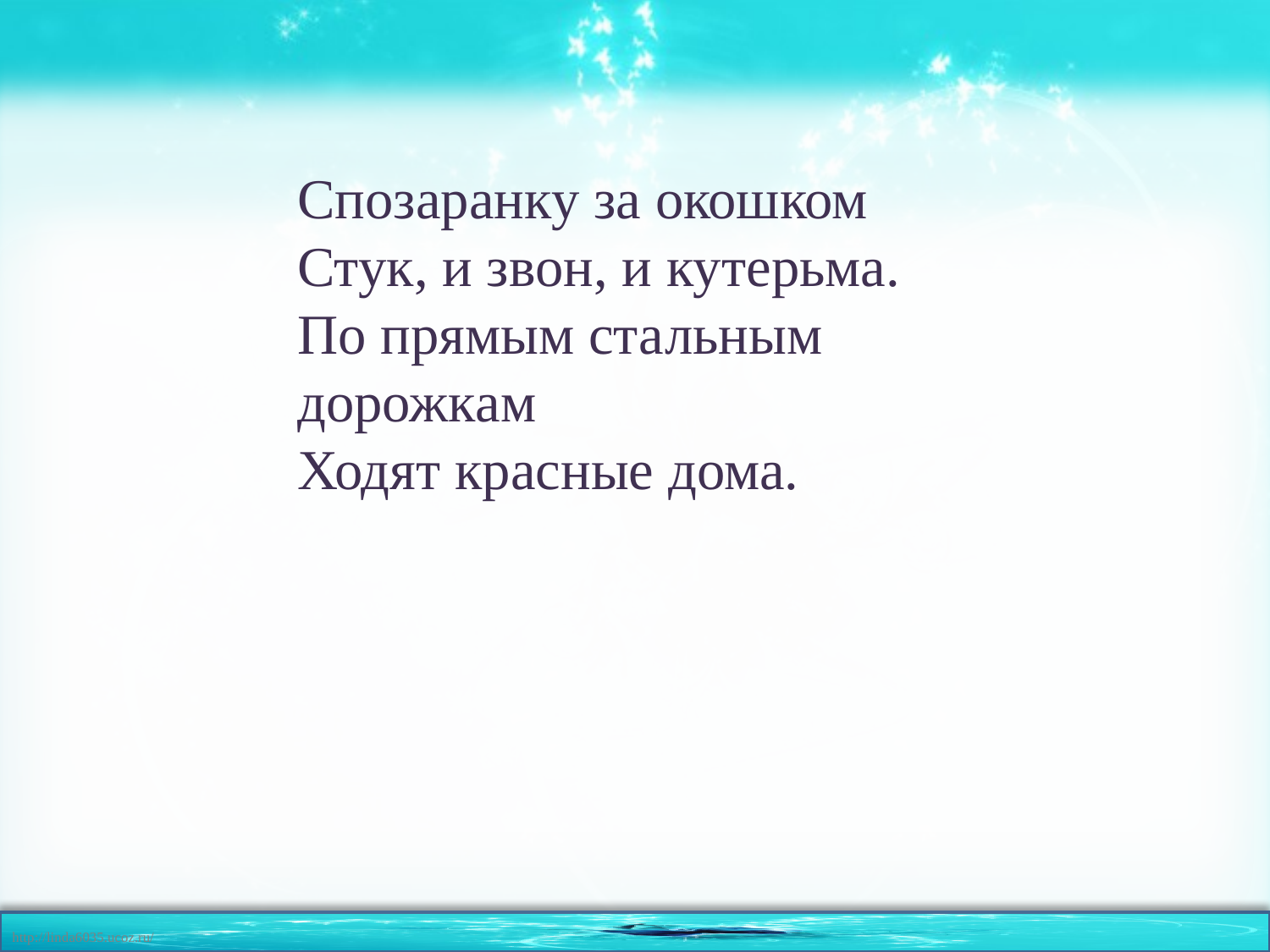

Спозаранку за окошком
Стук, и звон, и кутерьма.
По прямым стальным дорожкам
Ходят красные дома.